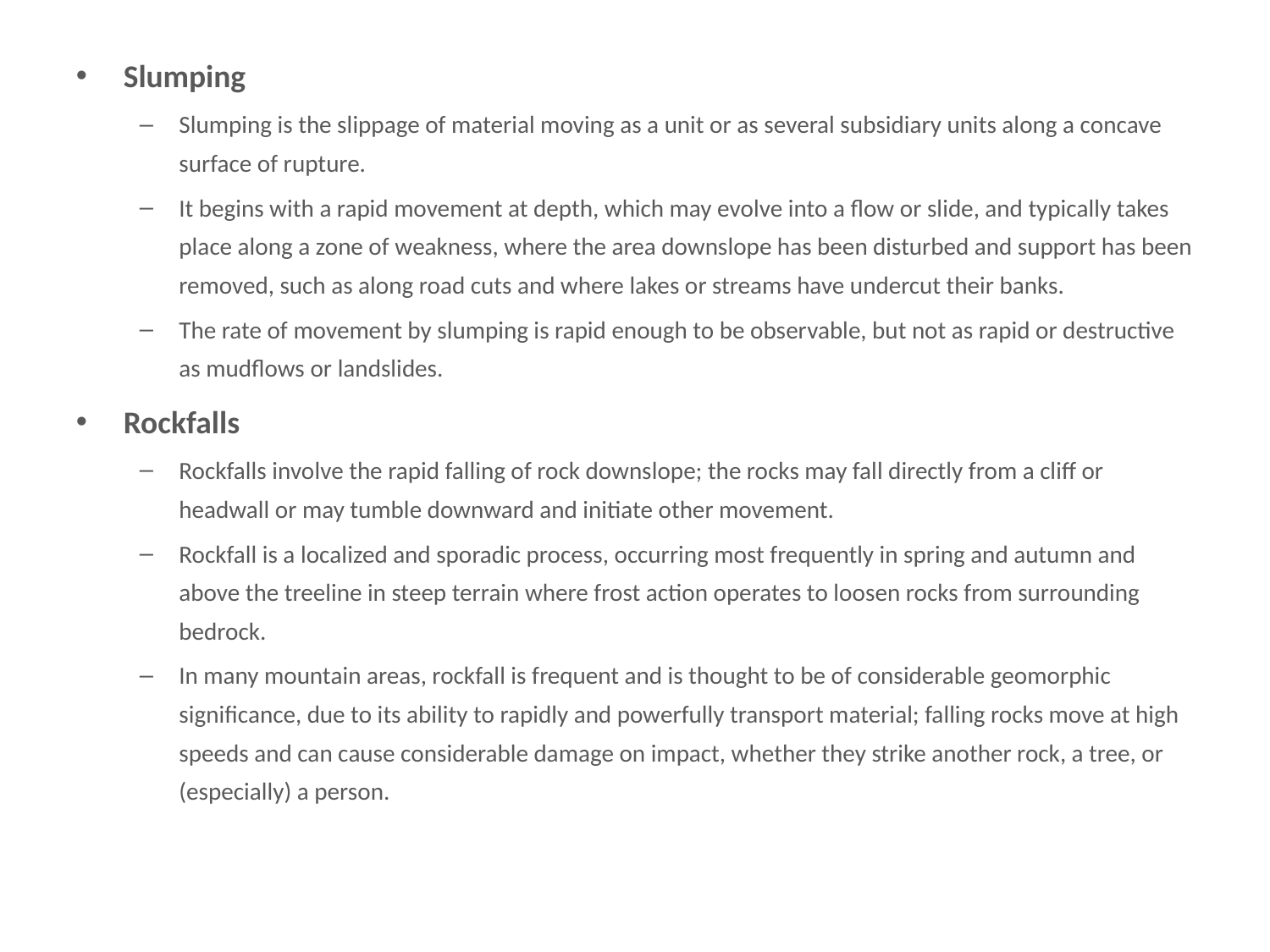

# Slumping
Slumping
Slumping is the slippage of material moving as a unit or as several subsidiary units along a concave surface of rupture.
It begins with a rapid movement at depth, which may evolve into a flow or slide, and typically takes place along a zone of weakness, where the area downslope has been disturbed and support has been removed, such as along road cuts and where lakes or streams have undercut their banks.
The rate of movement by slumping is rapid enough to be observable, but not as rapid or destructive as mudflows or landslides.
Rockfalls
Rockfalls involve the rapid falling of rock downslope; the rocks may fall directly from a cliff or headwall or may tumble downward and initiate other movement.
Rockfall is a localized and sporadic process, occurring most frequently in spring and autumn and above the treeline in steep terrain where frost action operates to loosen rocks from surrounding bedrock.
In many mountain areas, rockfall is frequent and is thought to be of considerable geomorphic significance, due to its ability to rapidly and powerfully transport material; falling rocks move at high speeds and can cause considerable damage on impact, whether they strike another rock, a tree, or (especially) a person.